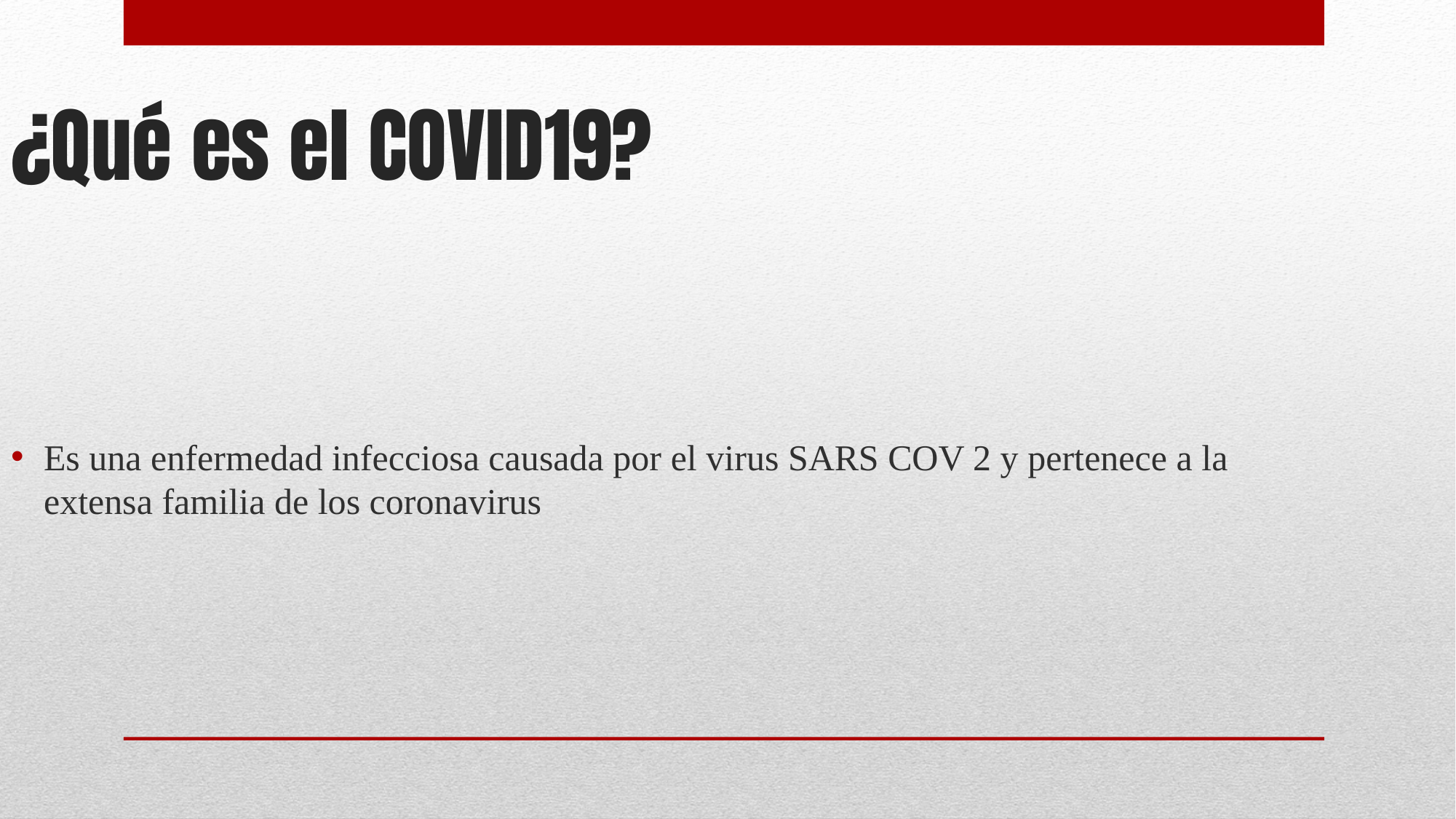

¿Qué es el COVID19?
Es una enfermedad infecciosa causada por el virus SARS COV 2 y pertenece a la extensa familia de los coronavirus